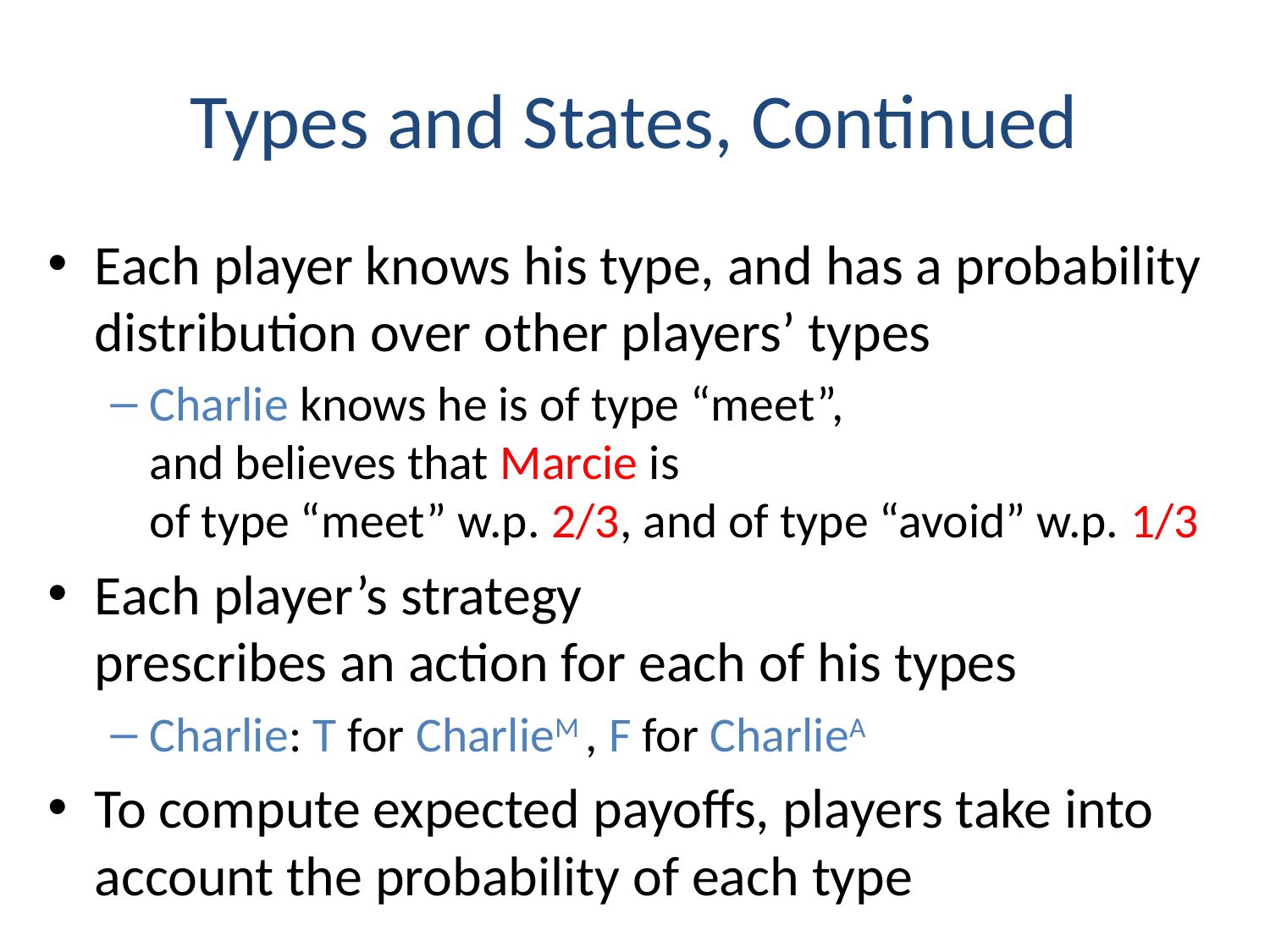

# Types and States, Continued
Each player knows his type, and has a probability distribution over other players’ types
Charlie knows he is of type “meet”,
and believes that Marcie is
of type “meet” w.p. 2/3, and of type “avoid” w.p. 1/3
Each player’s strategy
prescribes an action for each of his types
Charlie: T for CharlieM , F for CharlieA
To compute expected payoffs, players take into account the probability of each type